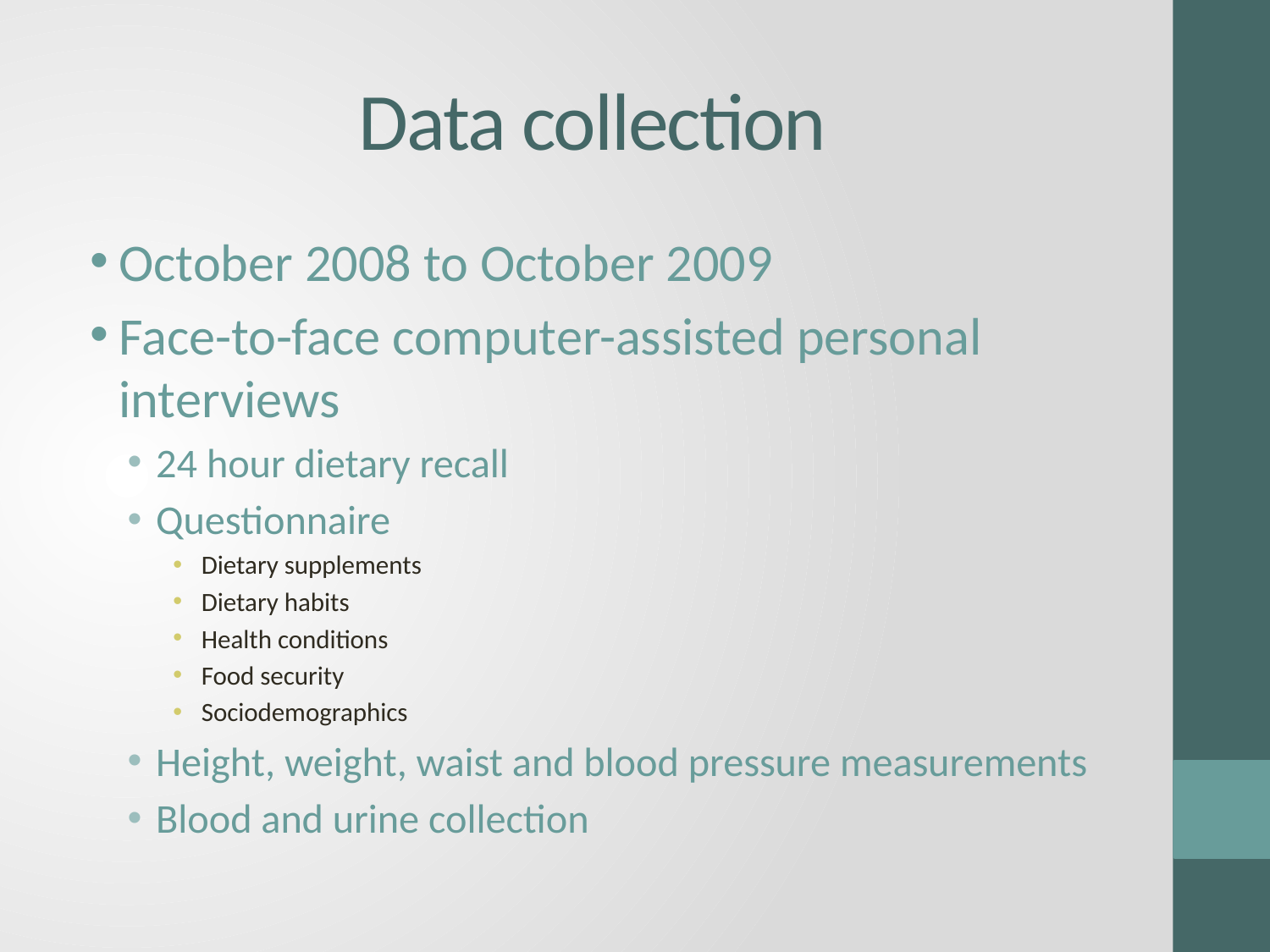

# Data collection
October 2008 to October 2009
Face-to-face computer-assisted personal interviews
24 hour dietary recall
Questionnaire
Dietary supplements
Dietary habits
Health conditions
Food security
Sociodemographics
Height, weight, waist and blood pressure measurements
Blood and urine collection